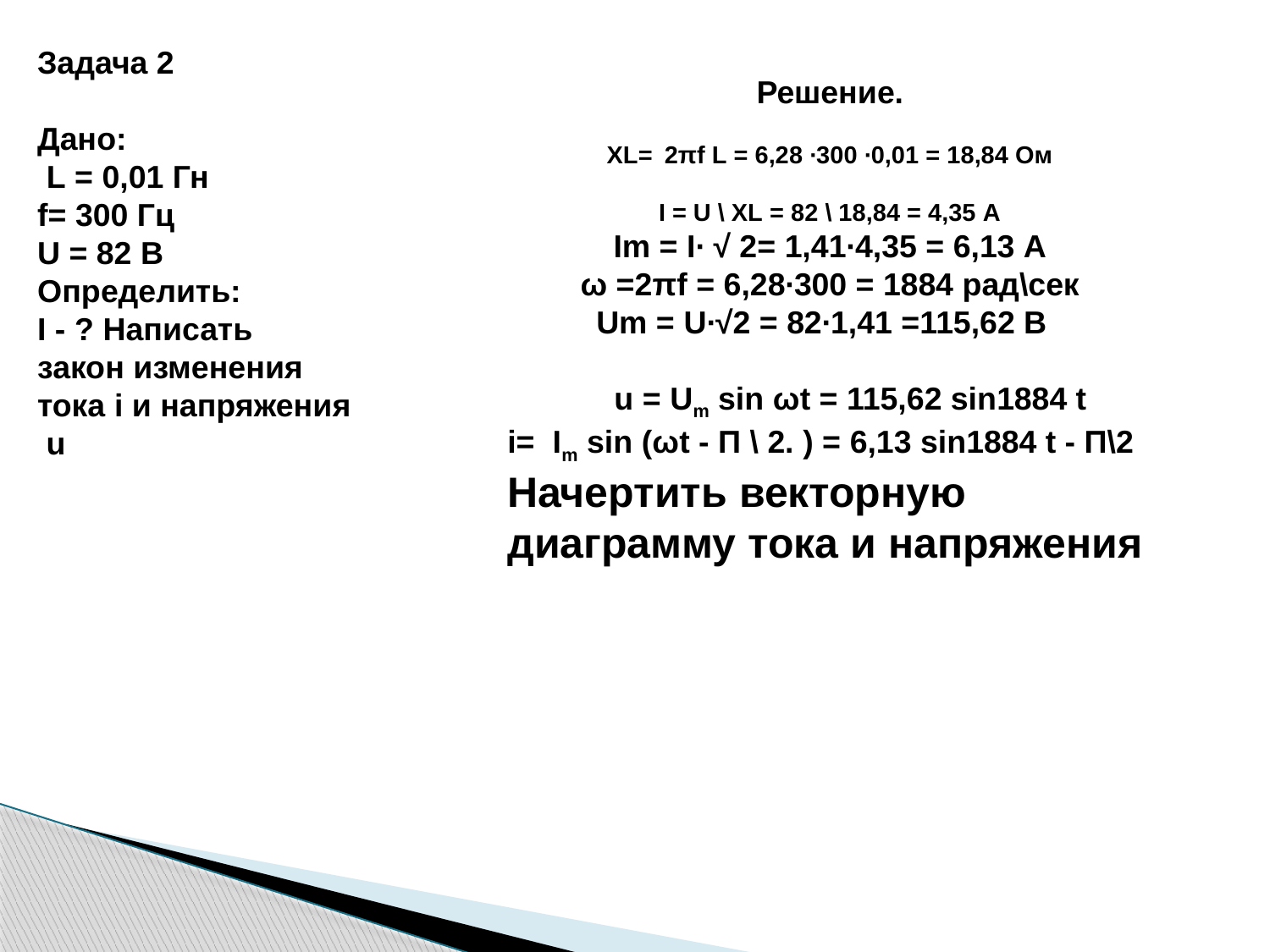

Задача 2

Дано:
 L = 0,01 Гн
f= 300 Гц
U = 82 В
Определить:
I - ? Написать
закон изменения
тока i и напряжения   u

Решение.
XL= 2πf L = 6,28 ∙300 ∙0,01 = 18,84 Ом
I = U \ XL = 82 \ 18,84 = 4,35 А
Im = I∙ √ 2= 1,41∙4,35 = 6,13 А
ω =2πf = 6,28∙300 = 1884 рад\сек
          Um = U∙√2 = 82∙1,41 =115,62 В

            u = Um sin ωt = 115,62 sin1884 t
i=  Im sin (ωt - Π \ 2. ) = 6,13 sin1884 t - Π\2
Начертить векторную диаграмму тока и напряжения